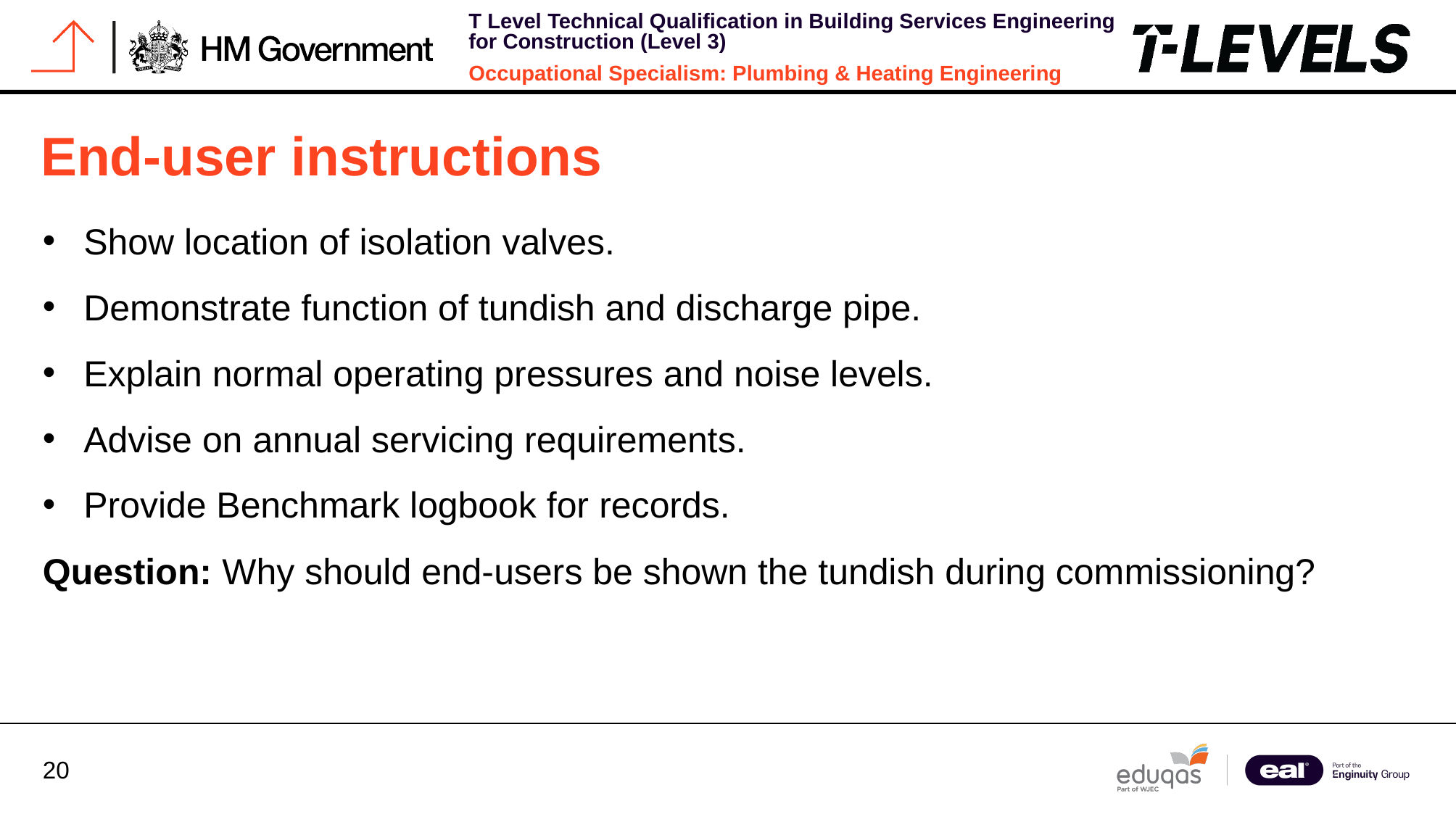

# End-user instructions
Show location of isolation valves.
Demonstrate function of tundish and discharge pipe.
Explain normal operating pressures and noise levels.
Advise on annual servicing requirements.
Provide Benchmark logbook for records.
Question: Why should end-users be shown the tundish during commissioning?